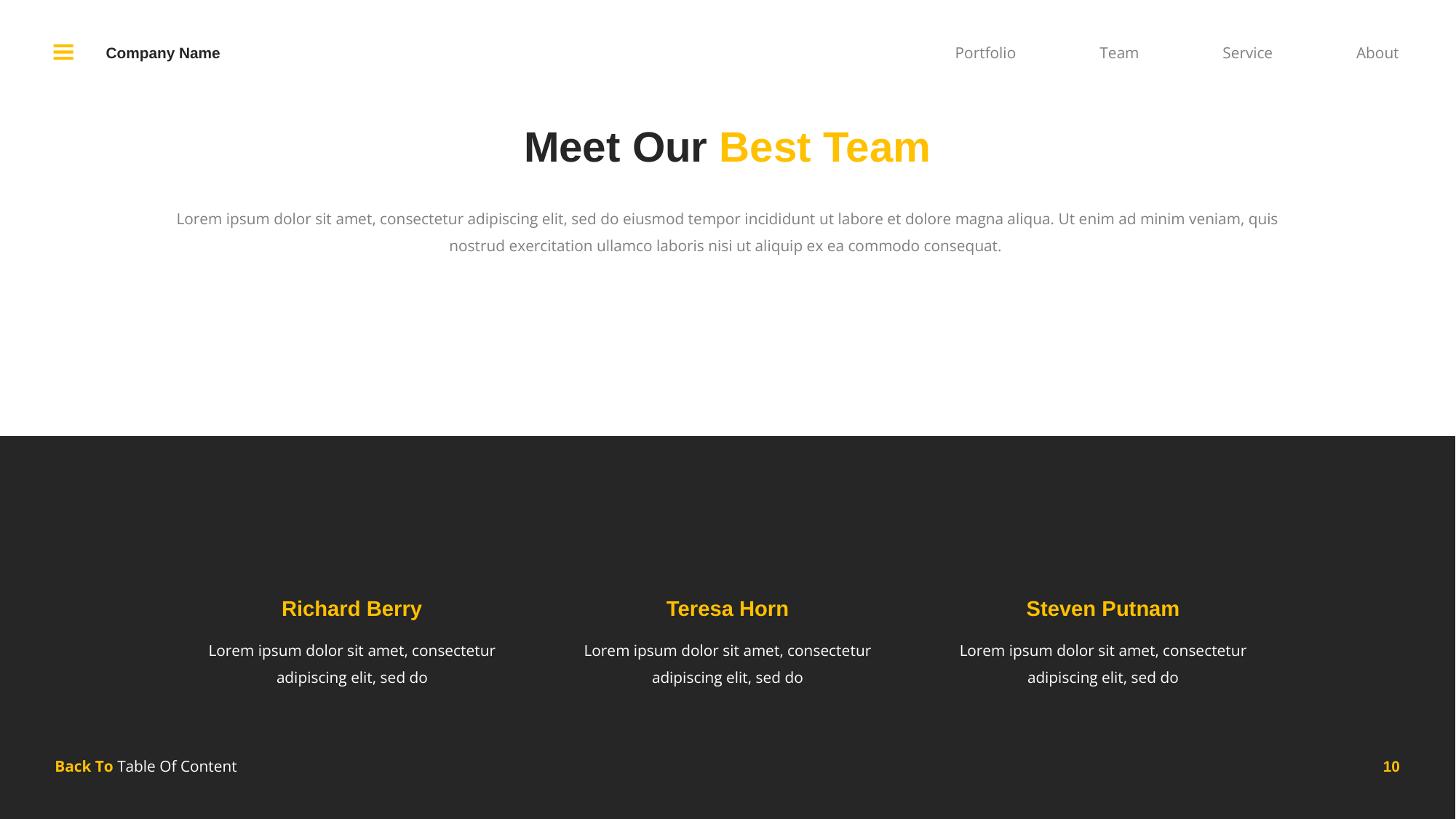

Company Name
Portfolio
Team
Service
About

Meet Our Best Team
Lorem ipsum dolor sit amet, consectetur adipiscing elit, sed do eiusmod tempor incididunt ut labore et dolore magna aliqua. Ut enim ad minim veniam, quis nostrud exercitation ullamco laboris nisi ut aliquip ex ea commodo consequat.

Richard Berry
Lorem ipsum dolor sit amet, consectetur adipiscing elit, sed do
Teresa Horn
Lorem ipsum dolor sit amet, consectetur adipiscing elit, sed do
Steven Putnam
Lorem ipsum dolor sit amet, consectetur adipiscing elit, sed do
10
Back To Table Of Content